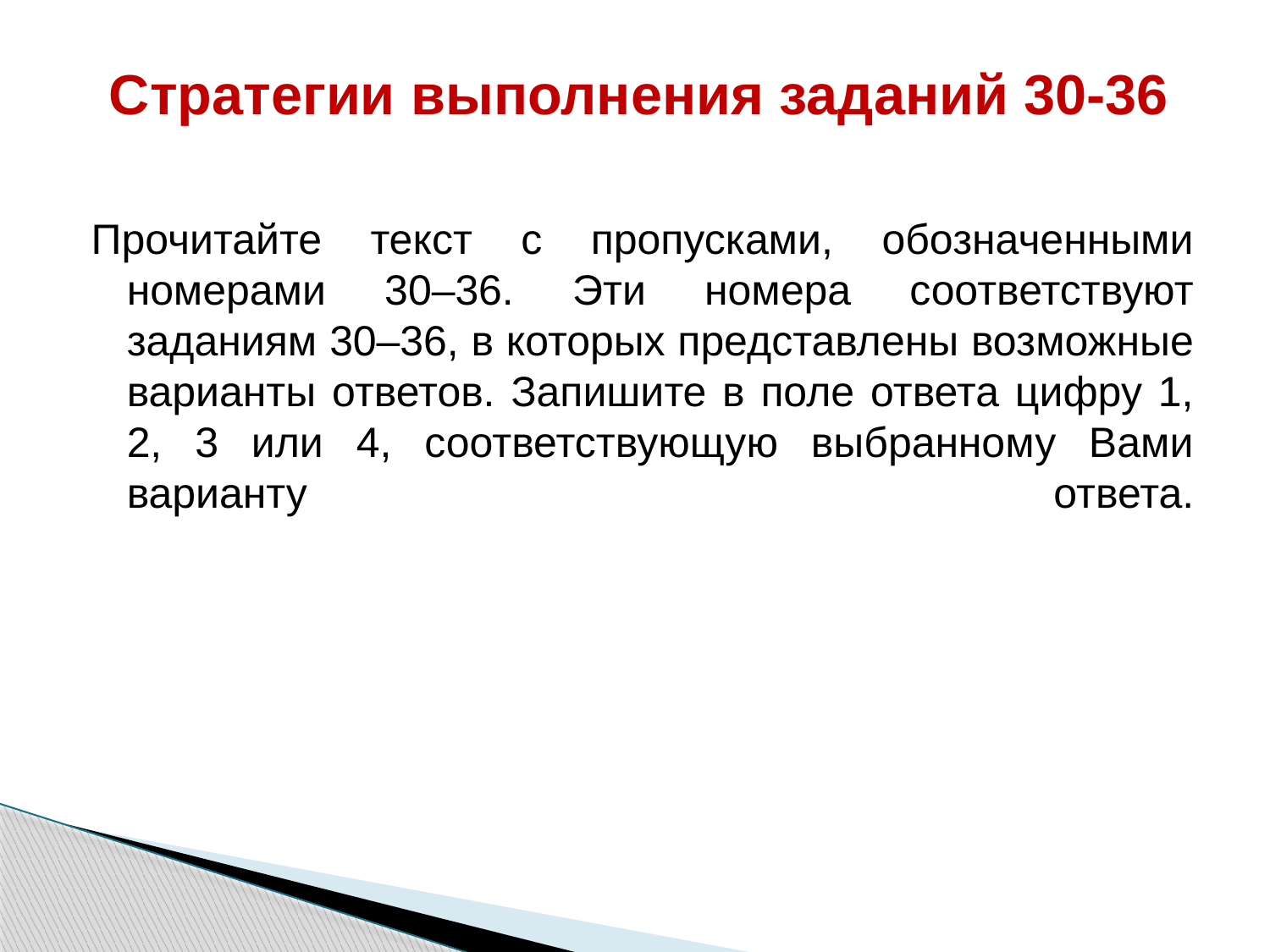

# Стратегии выполнения заданий 30-36
Прочитайте текст с пропусками, обозначенными номерами 30–36. Эти номера соответствуют заданиям 30–36, в которых представлены возможные варианты ответов. Запишите в поле ответа цифру 1, 2, 3 или 4, соответствующую выбранному Вами варианту ответа.